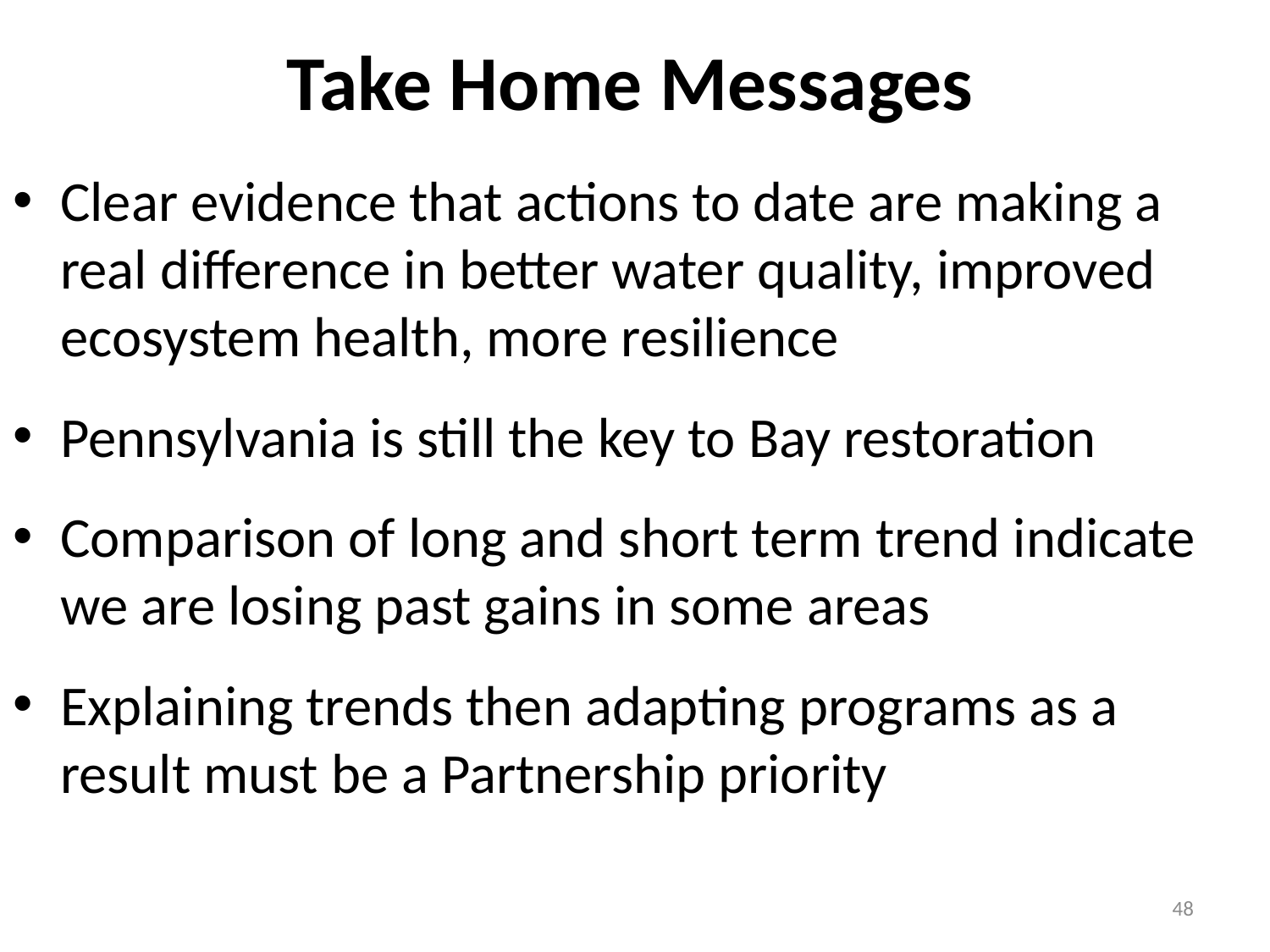

# Take Home Messages
Clear evidence that actions to date are making a real difference in better water quality, improved ecosystem health, more resilience
Pennsylvania is still the key to Bay restoration
Comparison of long and short term trend indicate we are losing past gains in some areas
Explaining trends then adapting programs as a result must be a Partnership priority

48